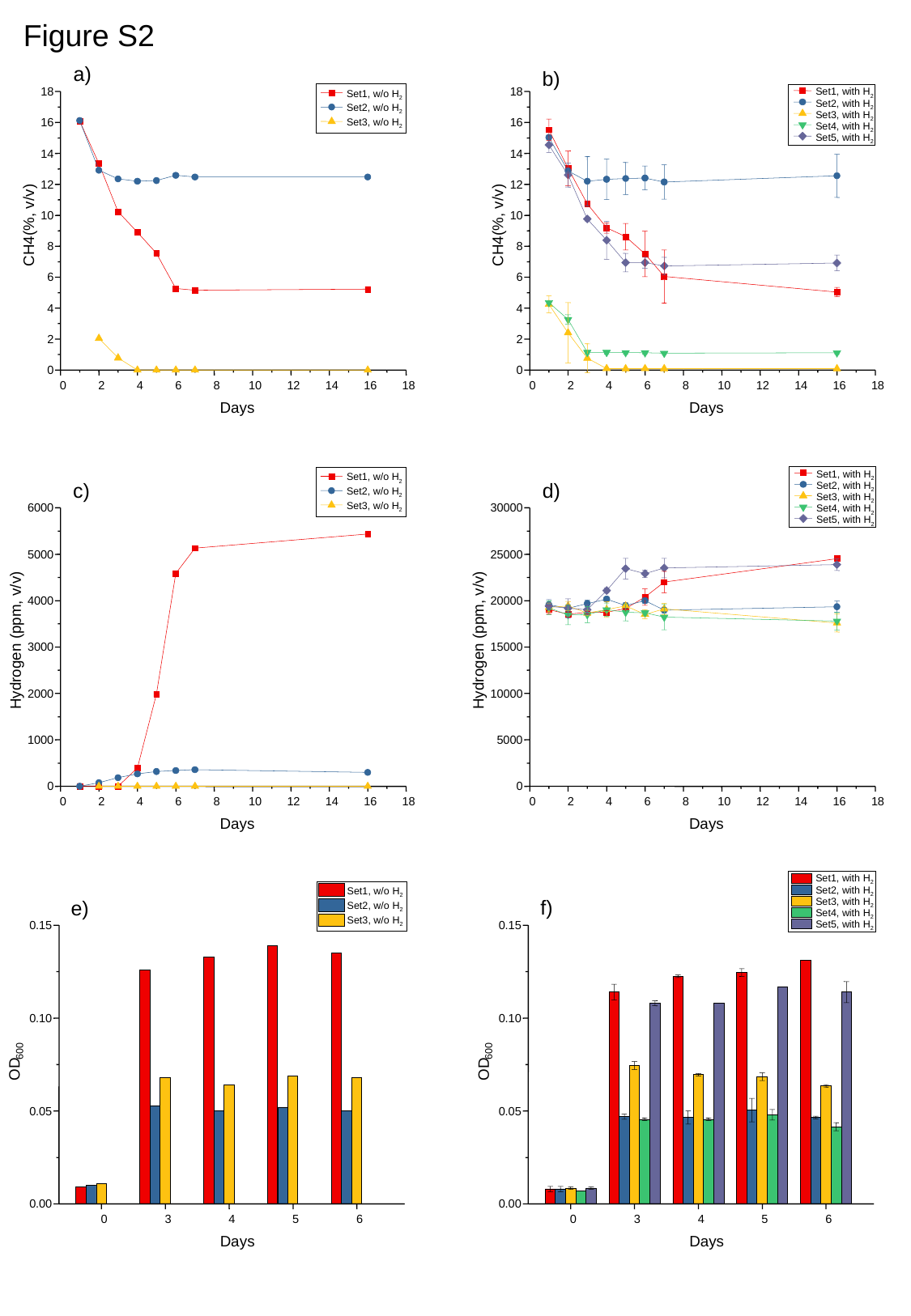

Figure S2

18
Set1, w/o H2

Set2, w/o H2

16
Set3, w/o H2

14

12

10

CH4(%, v/v)

8

6

4

2

0

0
2
4
6
8
10
12
14
16
18
Days

18

16

14

12

10

8

6

4

2

0

0
2
4
6
8
10
12
14
16
18

 Set1, with H2

 Set2, with H2

 Set3, with H2

 Set4, with H2

 Set5, with H2

CH4(%, v/v)

Days
a)
b)

6000

5000

4000

Hydrogen (ppm, v/v)
3000

2000

1000

0

0
2
4
6
8
10
12
14
16
18
Days

30000

25000

20000

15000

10000

5000

0

0
2
4
6
8
10
12
14
16
18

Hydrogen (ppm, v/v)

Days

 Set1, with H2

Set1, w/o H2
d)
c)

 Set2, with H2

Set2, w/o H2

 Set3, with H2

Set3, w/o H2

 Set4, with H2

 Set5, with H2

 Set1, with H2

0.15

0.10

600
OD

0.05

0.00

0
3
4
5
6
Days

0.15

0.10

600
OD

0.05

0.00

0
3
4
5
6
Days

 Set2, with H2

Set1, w/o H2
f)
e)
 Set3, with H2

Set2, w/o H2
 Set4, with H2

Set3, w/o H2
 Set5, with H2